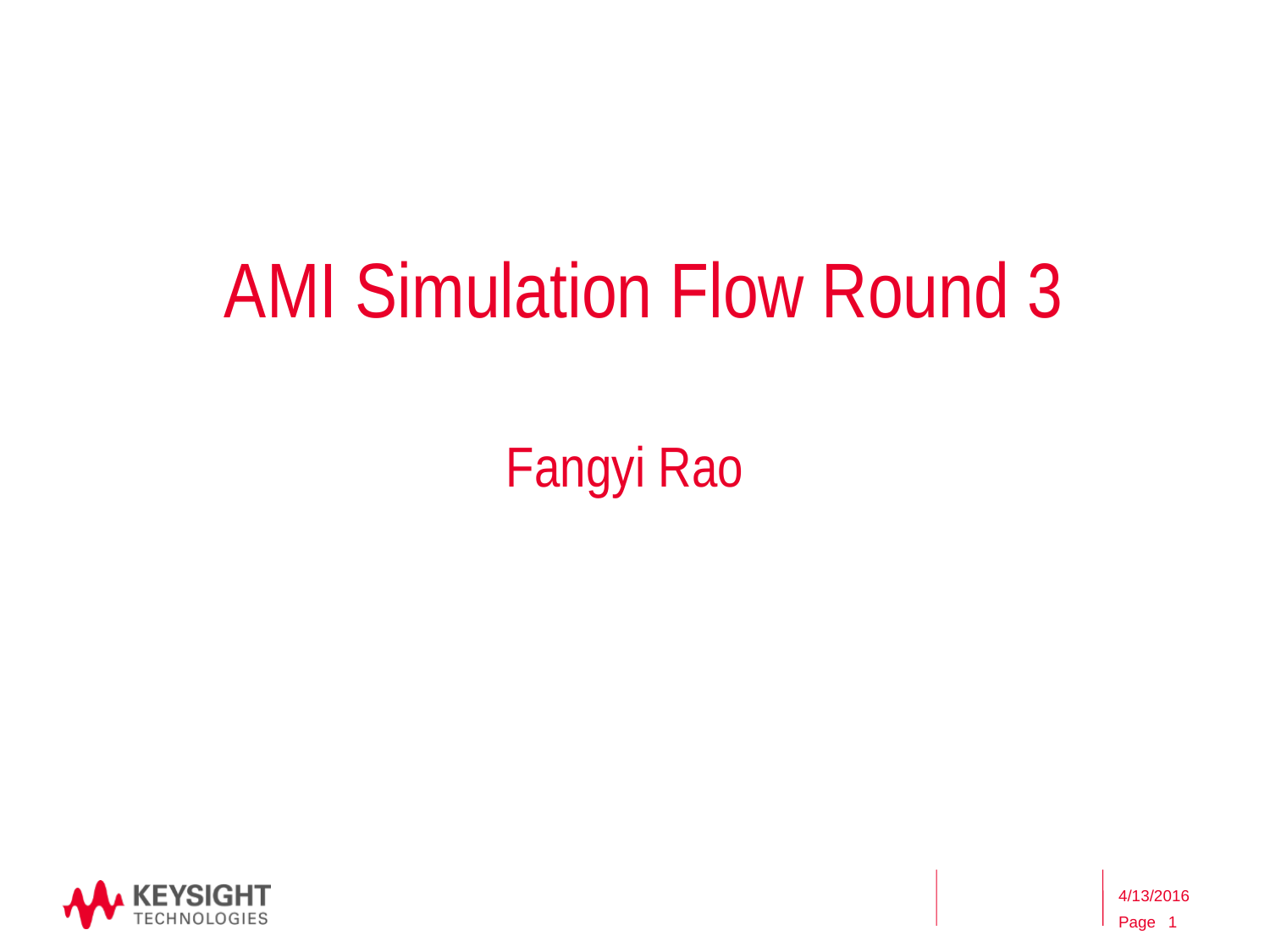

# AMI Simulation Flow Round 3
Fangyi Rao
4/13/2016
1